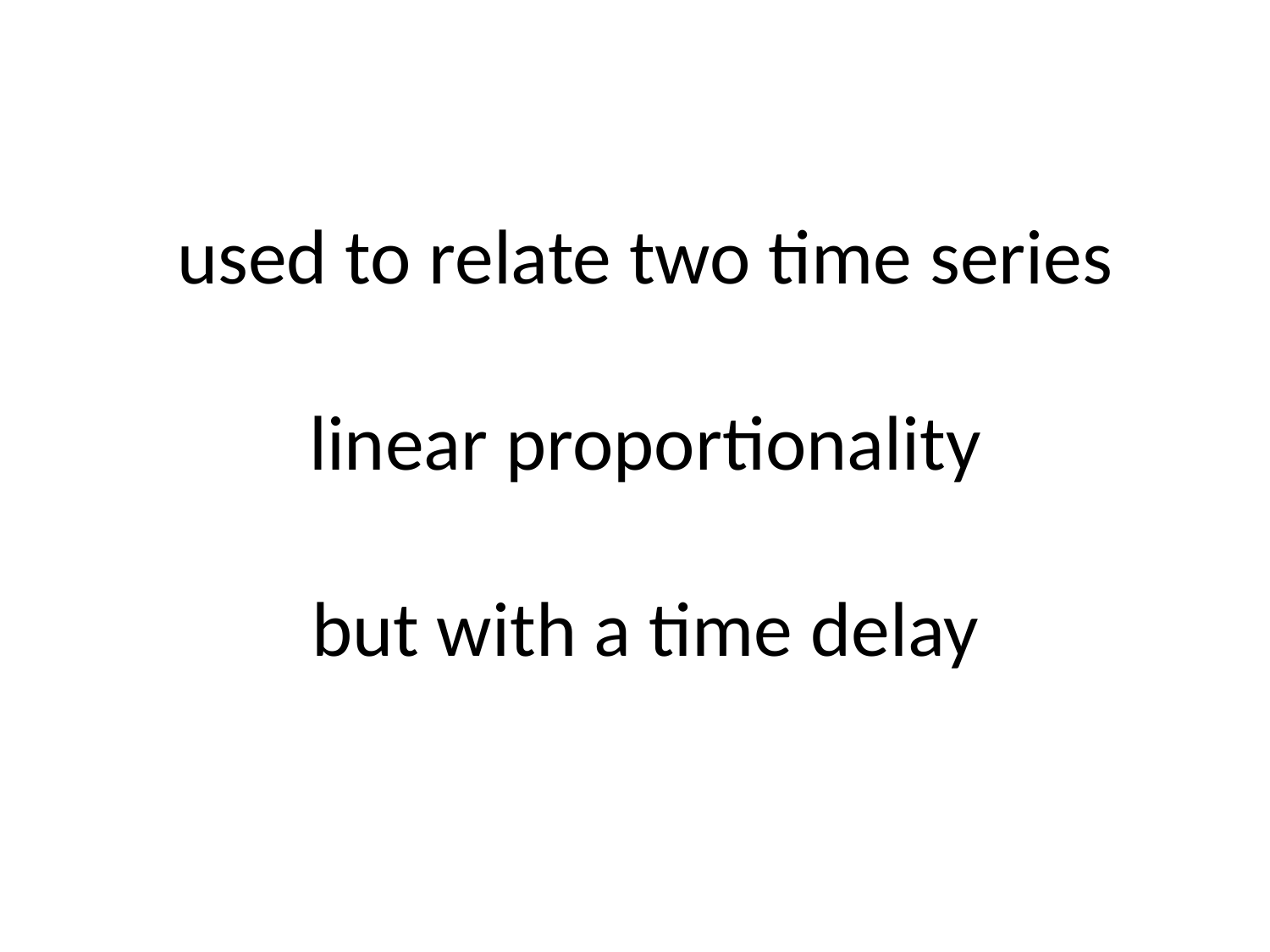

# used to relate two time series linear proportionality but with a time delay